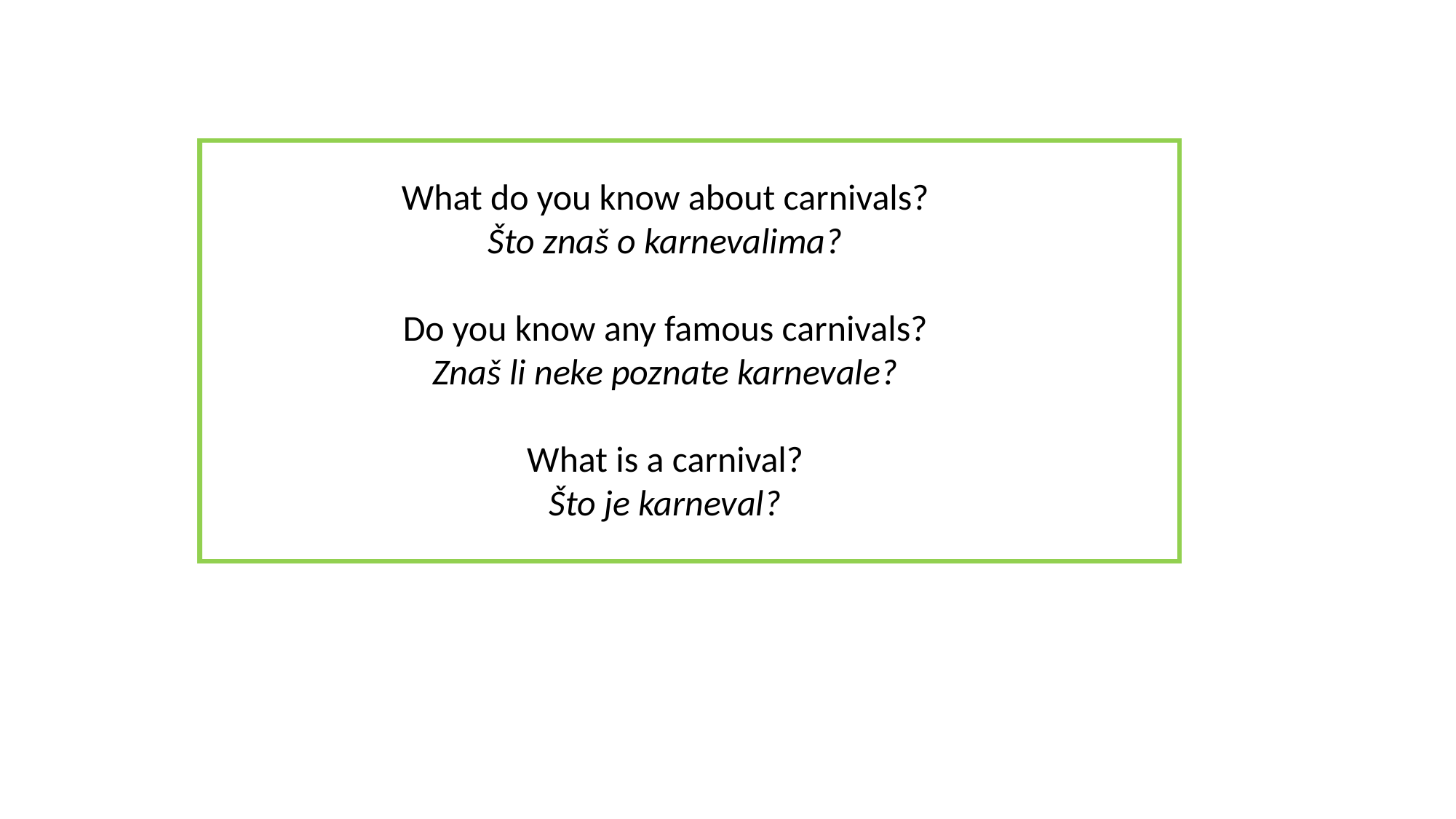

What do you know about carnivals?
Što znaš o karnevalima?

Do you know any famous carnivals?
Znaš li neke poznate karnevale?

What is a carnival?
Što je karneval?